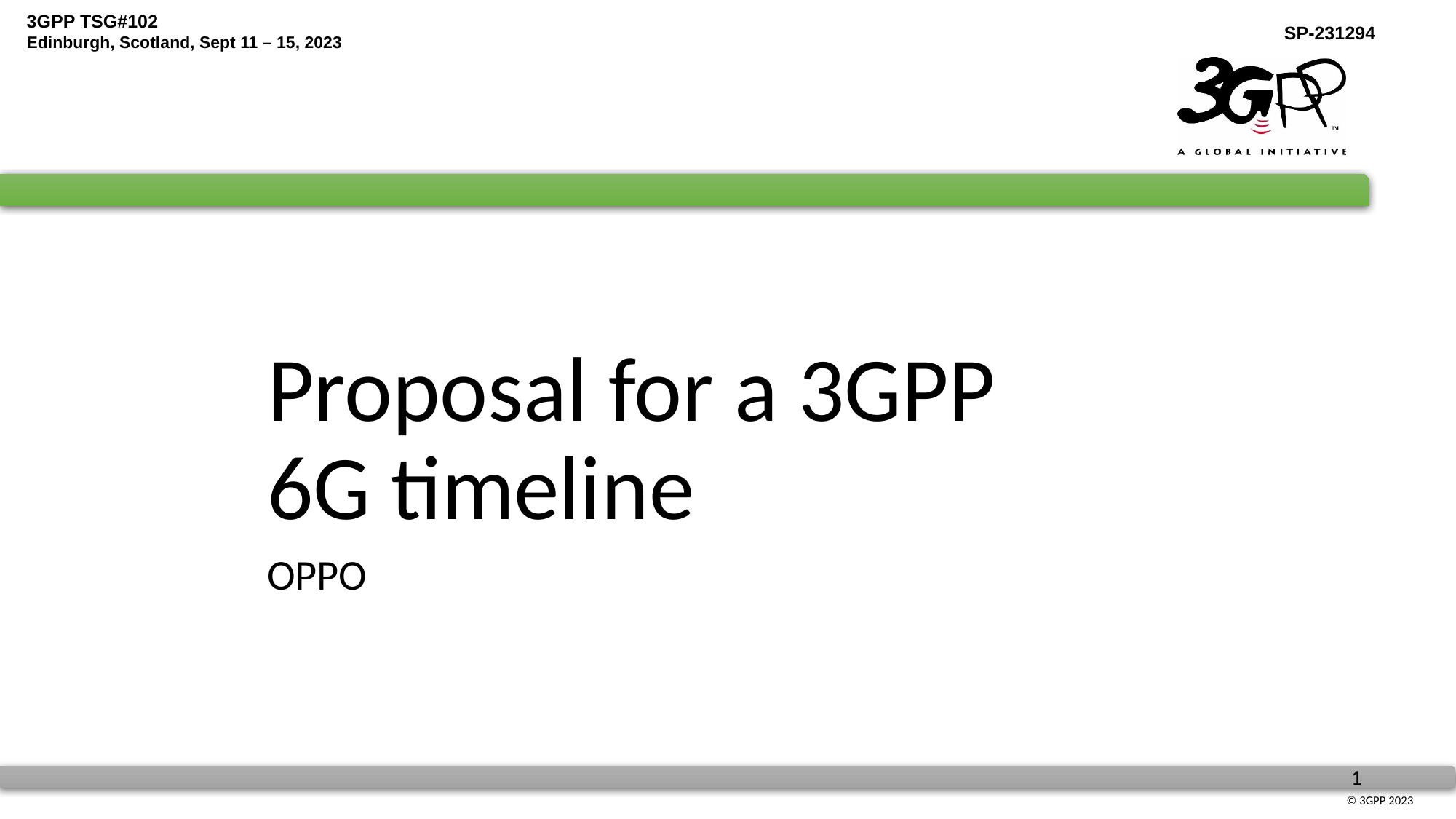

3GPP TSG#102
Edinburgh, Scotland, Sept 11 – 15, 2023
SP-231294
# Proposal for a 3GPP 6G timeline
OPPO